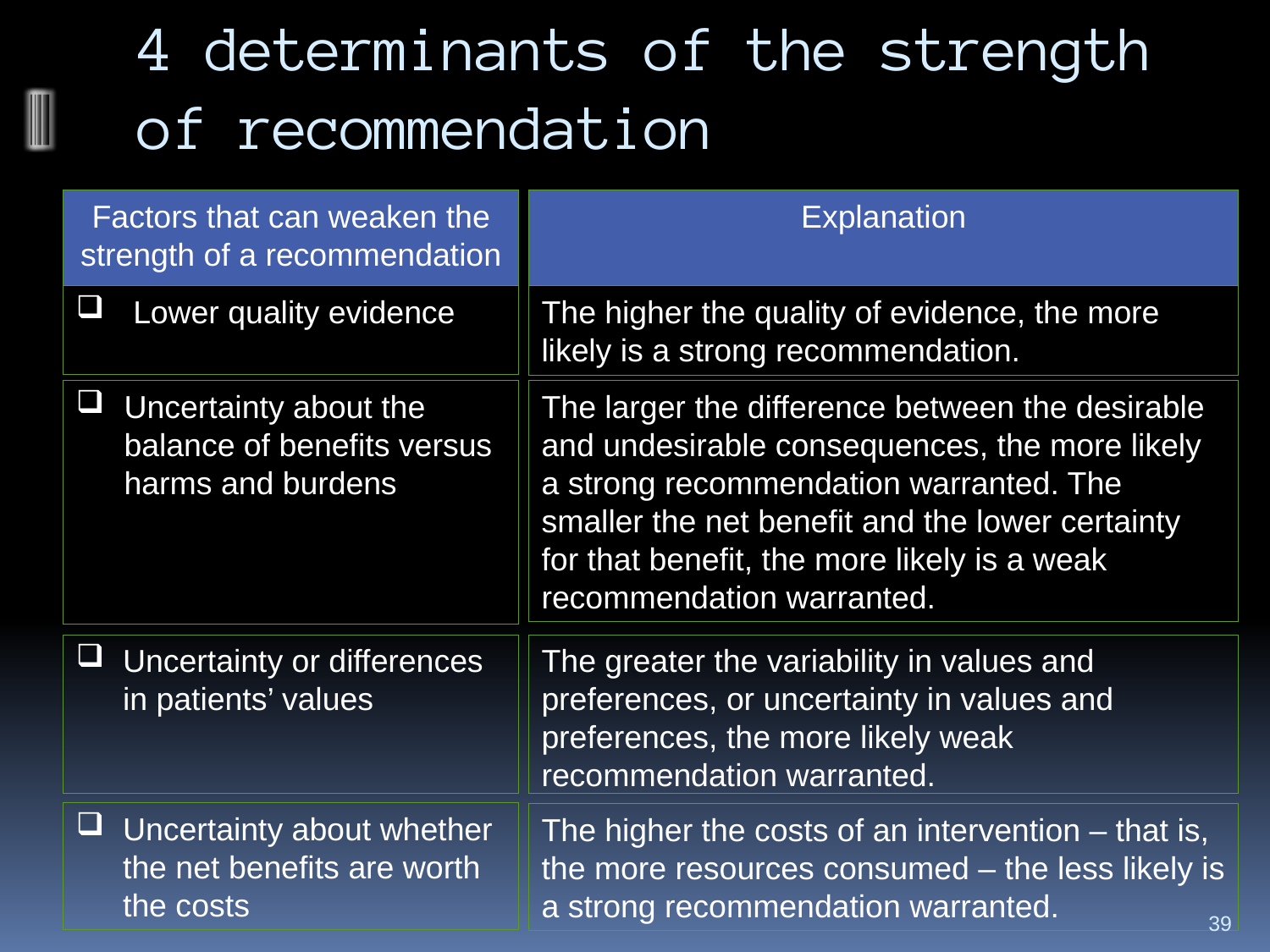

# 4 determinants of the strength of recommendation
Factors that can weaken the strength of a recommendation
Explanation

 Lower quality evidence

The higher the quality of evidence, the more likely is a strong recommendation.
Uncertainty about the balance of benefits versus harms and burdens

The larger the difference between the desirable and undesirable consequences, the more likely a strong recommendation warranted. The smaller the net benefit and the lower certainty for that benefit, the more likely is a weak recommendation warranted.
Uncertainty or differences in patients’ values
The greater the variability in values and preferences, or uncertainty in values and preferences, the more likely weak recommendation warranted.
Uncertainty about whether the net benefits are worth the costs
The higher the costs of an intervention – that is, the more resources consumed – the less likely is a strong recommendation warranted.
39